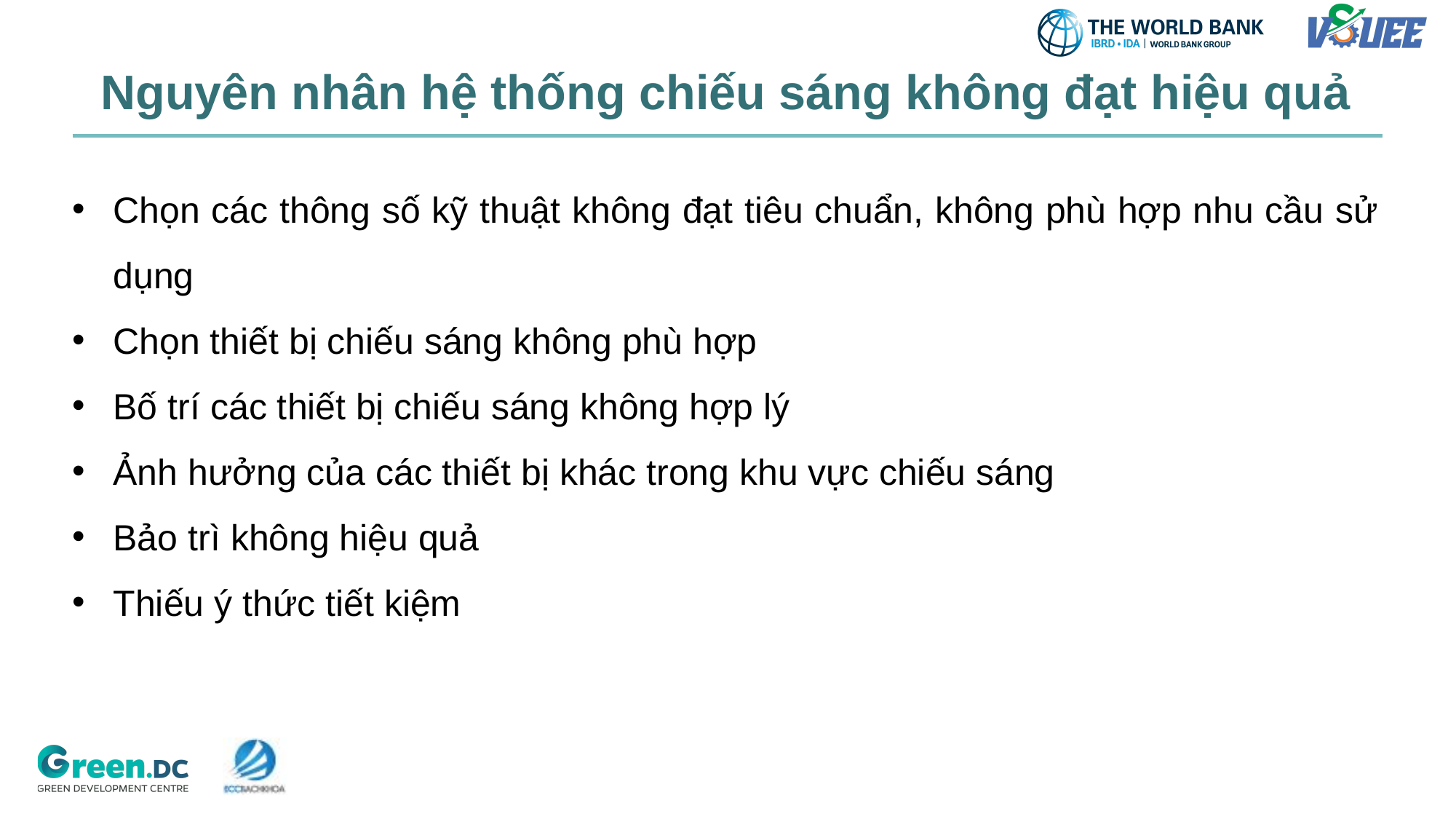

# Nguyên nhân hệ thống chiếu sáng không đạt hiệu quả
Chọn các thông số kỹ thuật không đạt tiêu chuẩn, không phù hợp nhu cầu sử dụng
Chọn thiết bị chiếu sáng không phù hợp
Bố trí các thiết bị chiếu sáng không hợp lý
Ảnh hưởng của các thiết bị khác trong khu vực chiếu sáng
Bảo trì không hiệu quả
Thiếu ý thức tiết kiệm